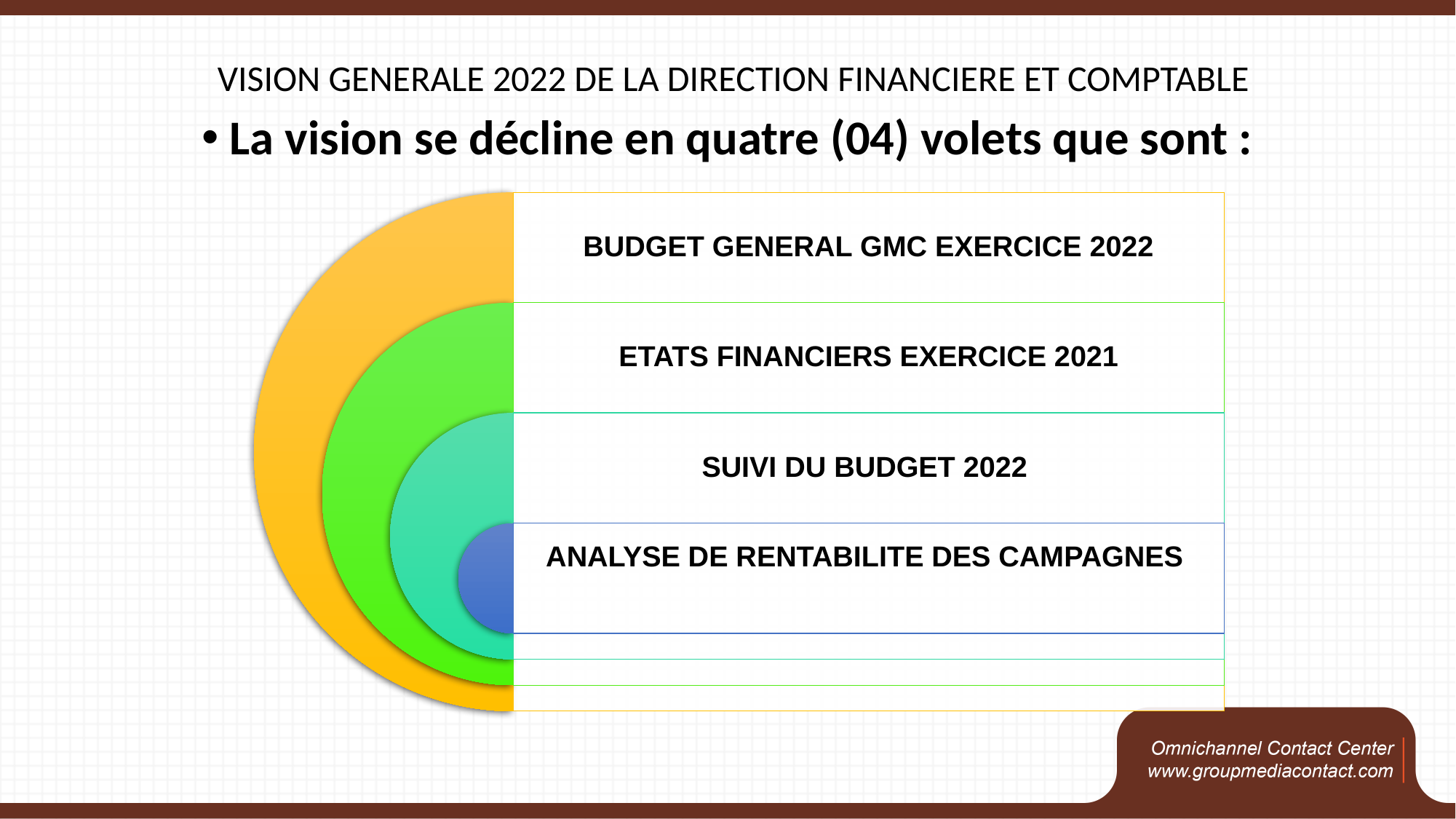

# VISION GENERALE 2022 DE LA DIRECTION FINANCIERE ET COMPTABLE
La vision se décline en quatre (04) volets que sont :

BUDGET GENERAL GMC EXERCICE 2022
ETATS FINANCIERS EXERCICE 2021
SUIVI DU BUDGET 2022
ANALYSE DE RENTABILITE DES CAMPAGNES